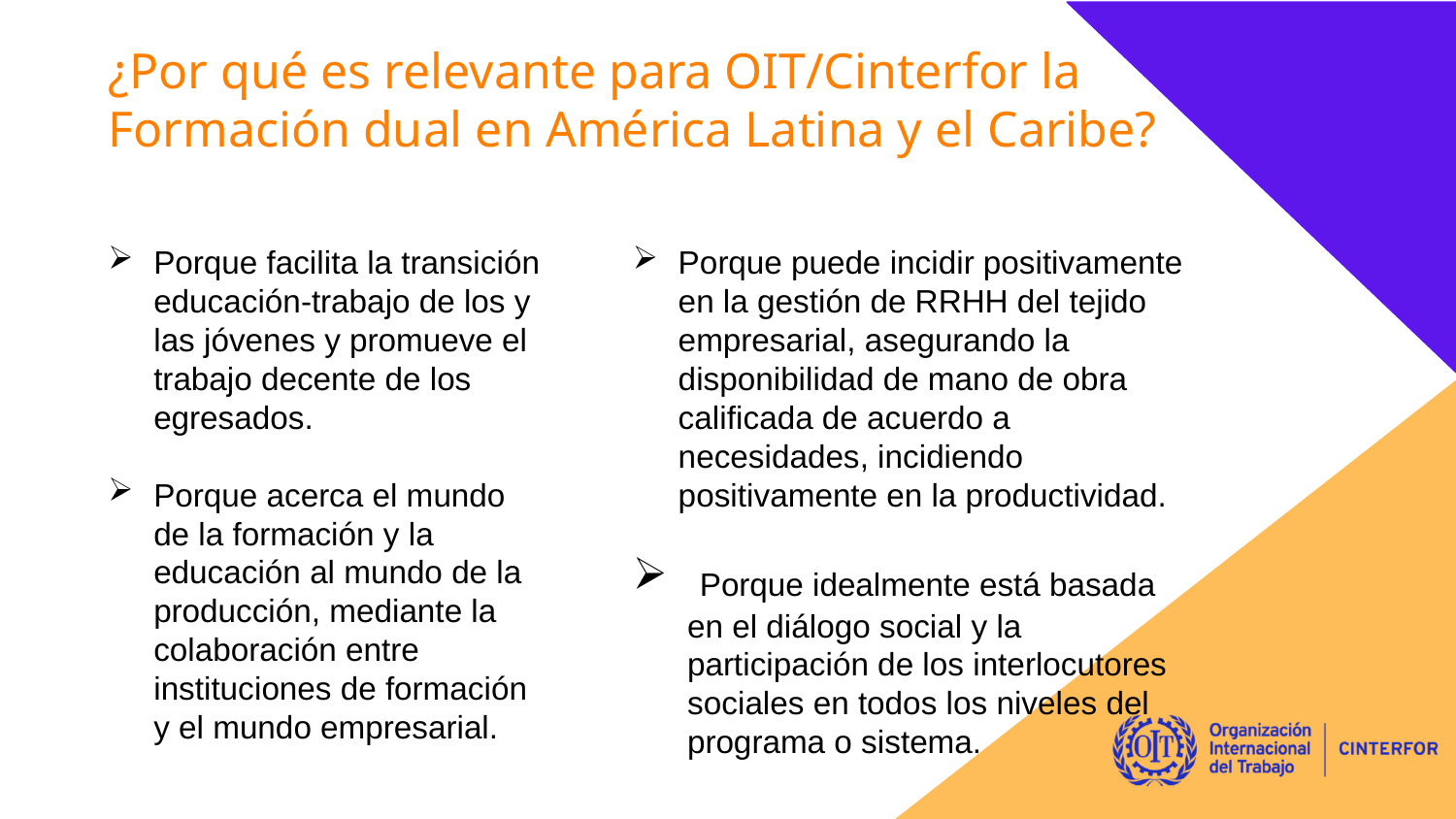

¿Por qué es relevante para OIT/Cinterfor la Formación dual en América Latina y el Caribe?
Porque facilita la transición educación-trabajo de los y las jóvenes y promueve el trabajo decente de los egresados.
Porque acerca el mundo de la formación y la educación al mundo de la producción, mediante la colaboración entre instituciones de formación y el mundo empresarial.

Porque puede incidir positivamente en la gestión de RRHH del tejido empresarial, asegurando la disponibilidad de mano de obra calificada de acuerdo a necesidades, incidiendo positivamente en la productividad.
 Porque idealmente está basada en el diálogo social y la participación de los interlocutores sociales en todos los niveles del programa o sistema.